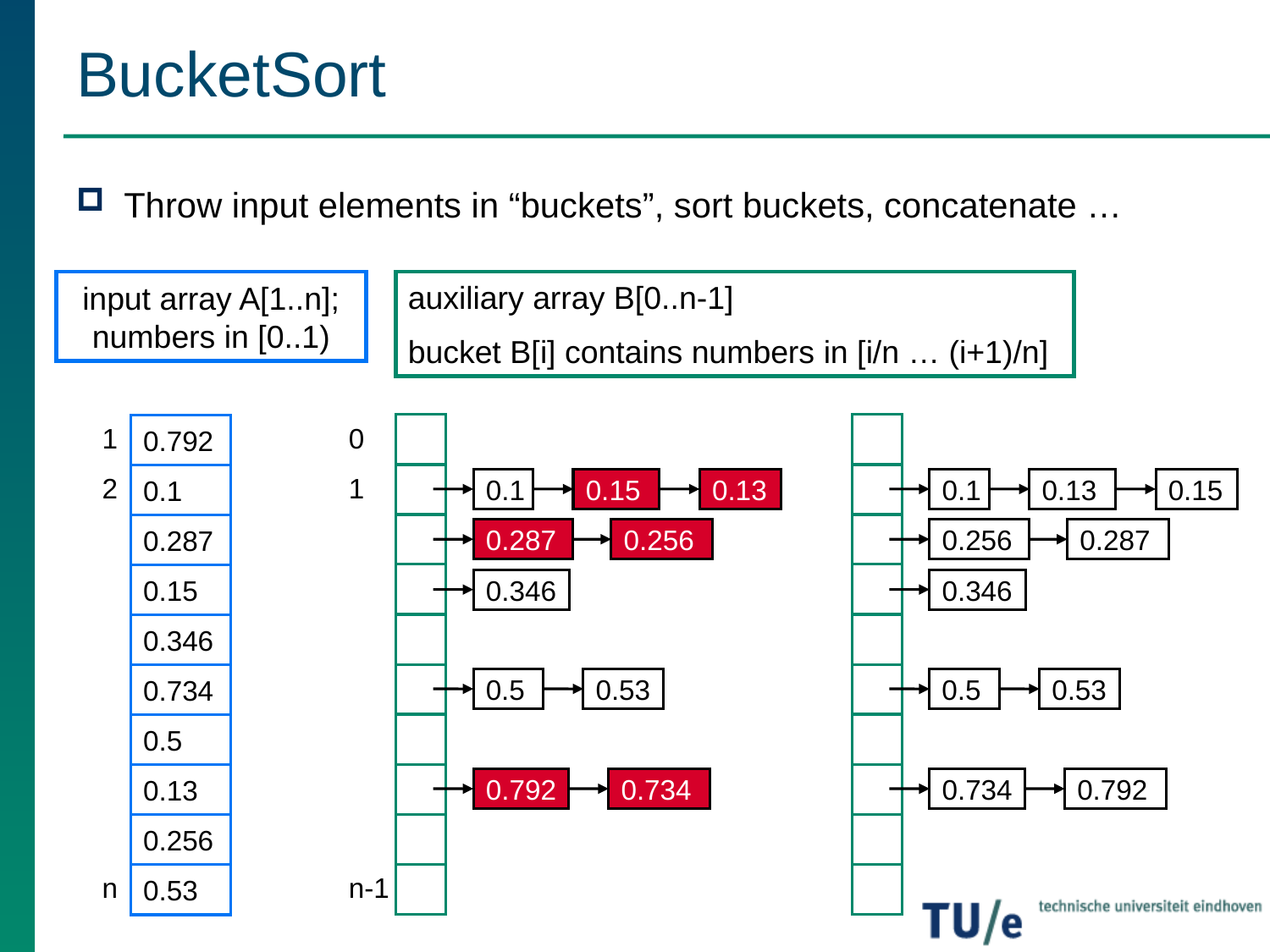

# BucketSort
Throw input elements in “buckets”, sort buckets, concatenate …
input array A[1..n]; numbers in [0..1)
auxiliary array B[0..n-1]
bucket B[i] contains numbers in [i/n … (i+1)/n]
1
0.792
2
0.1
0.287
0.15
0.346
0.734
0.5
0.13
0.256
n
0.53
0

0.1
0.13
0.15

0.256
0.287

0.346

0.5
0.53

0.734
0.792

1

0.1
0.15
0.13

0.287
0.256

0.346

0.5
0.53

0.792
0.734

n-1